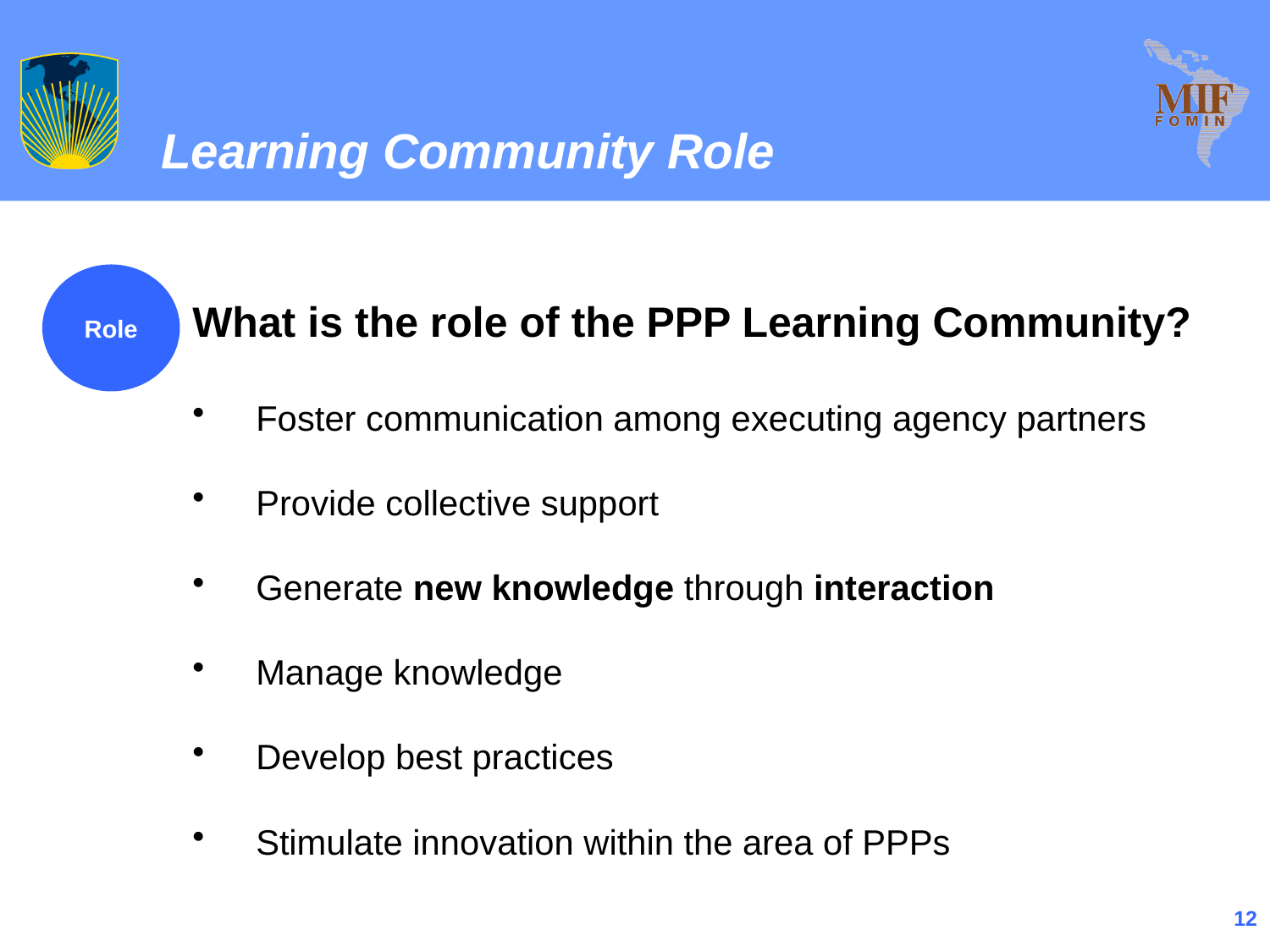

Learning Community Role

What is the role of the PPP Learning Community?

Foster communication among executing agency partners

Provide collective support

Generate new knowledge through interaction

Manage knowledge

Develop best practices

Stimulate innovation within the area of PPPs

Role